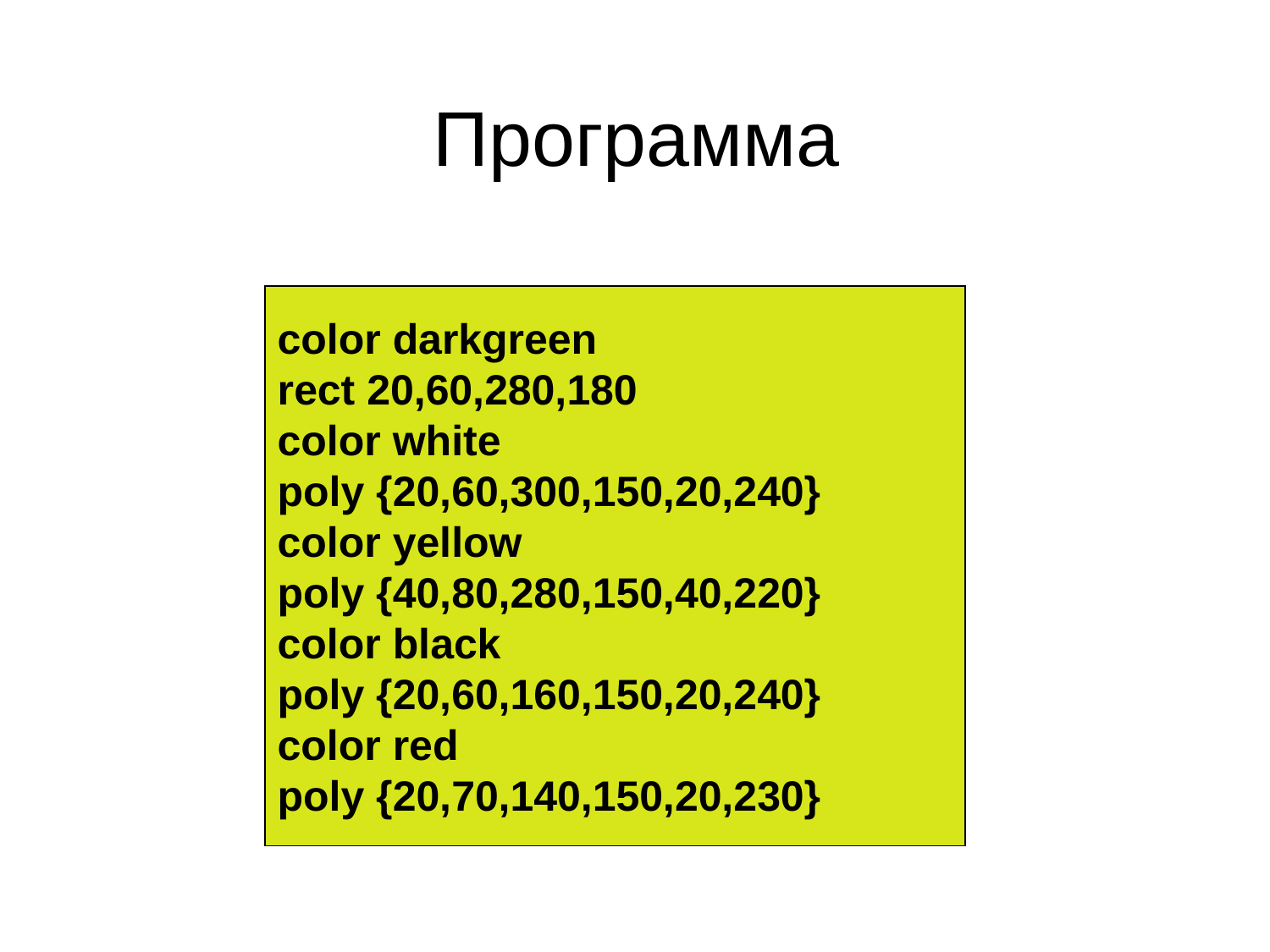

# Программа
color darkgreen
rect 20,60,280,180
color white
poly {20,60,300,150,20,240}
color yellow
poly {40,80,280,150,40,220}
color black
poly {20,60,160,150,20,240}
color red
poly {20,70,140,150,20,230}